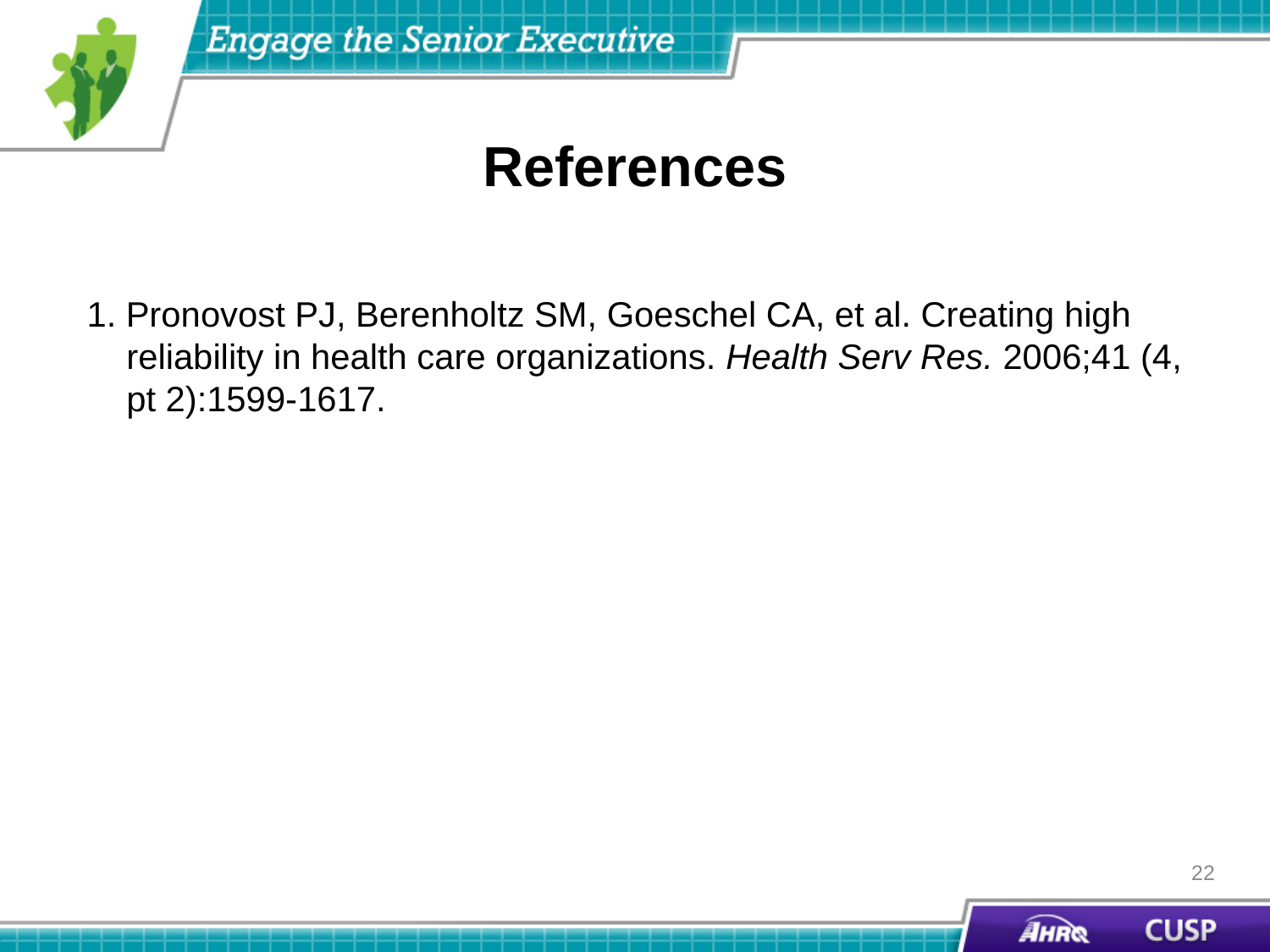

# References
1. Pronovost PJ, Berenholtz SM, Goeschel CA, et al. Creating high        reliability in health care organizations. Health Serv Res. 2006;41 (4, pt 2):1599-1617.

22